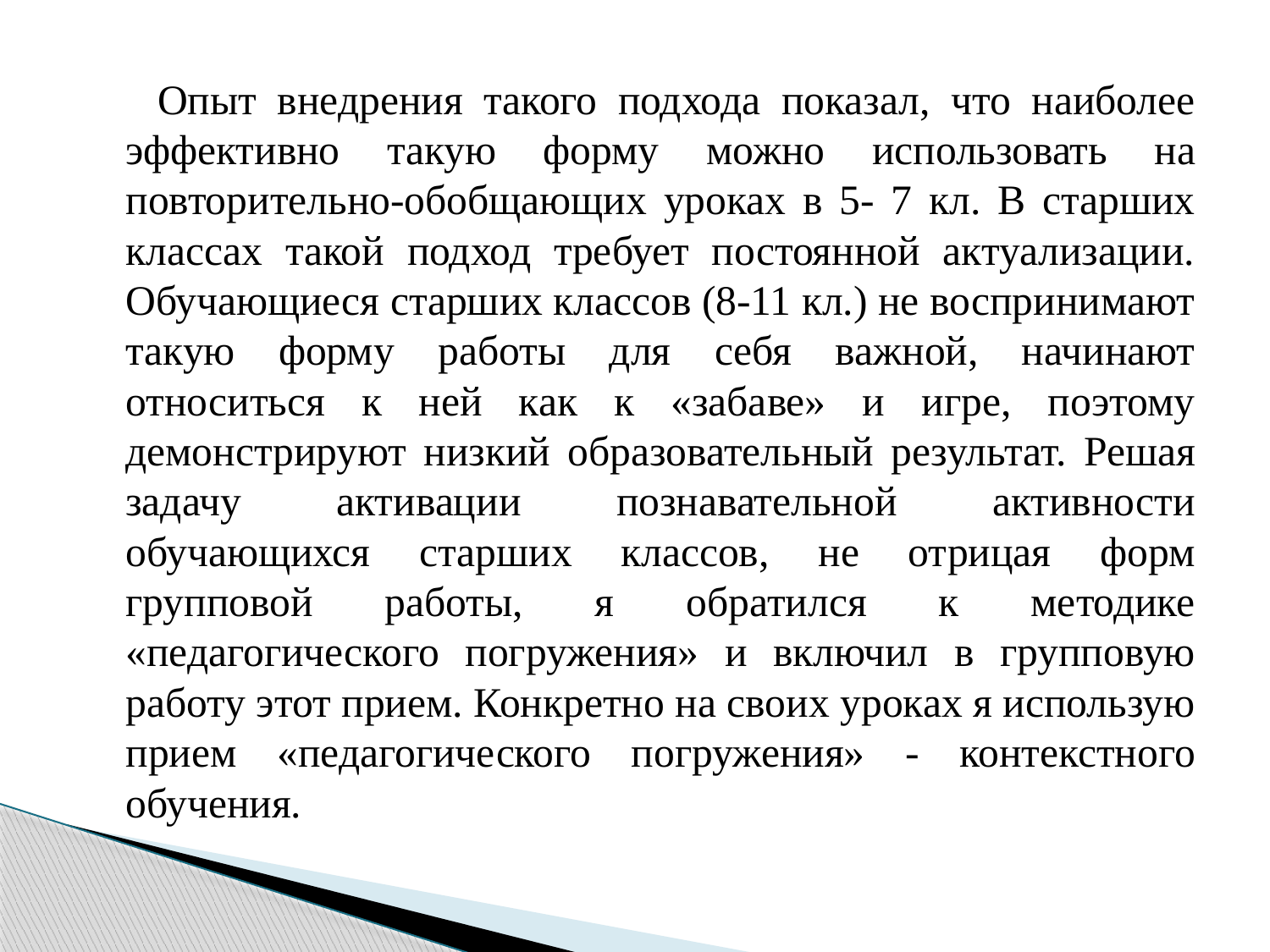

Опыт внедрения такого подхода показал, что наиболее эффективно такую форму можно использовать на повторительно-обобщающих уроках в 5- 7 кл. В старших классах такой подход требует постоянной актуализации. Обучающиеся старших классов (8-11 кл.) не воспринимают такую форму работы для себя важной, начинают относиться к ней как к «забаве» и игре, поэтому демонстрируют низкий образовательный результат. Решая задачу активации познавательной активности обучающихся старших классов, не отрицая форм групповой работы, я обратился к методике «педагогического погружения» и включил в групповую работу этот прием. Конкретно на своих уроках я использую прием «педагогического погружения» - контекстного обучения.